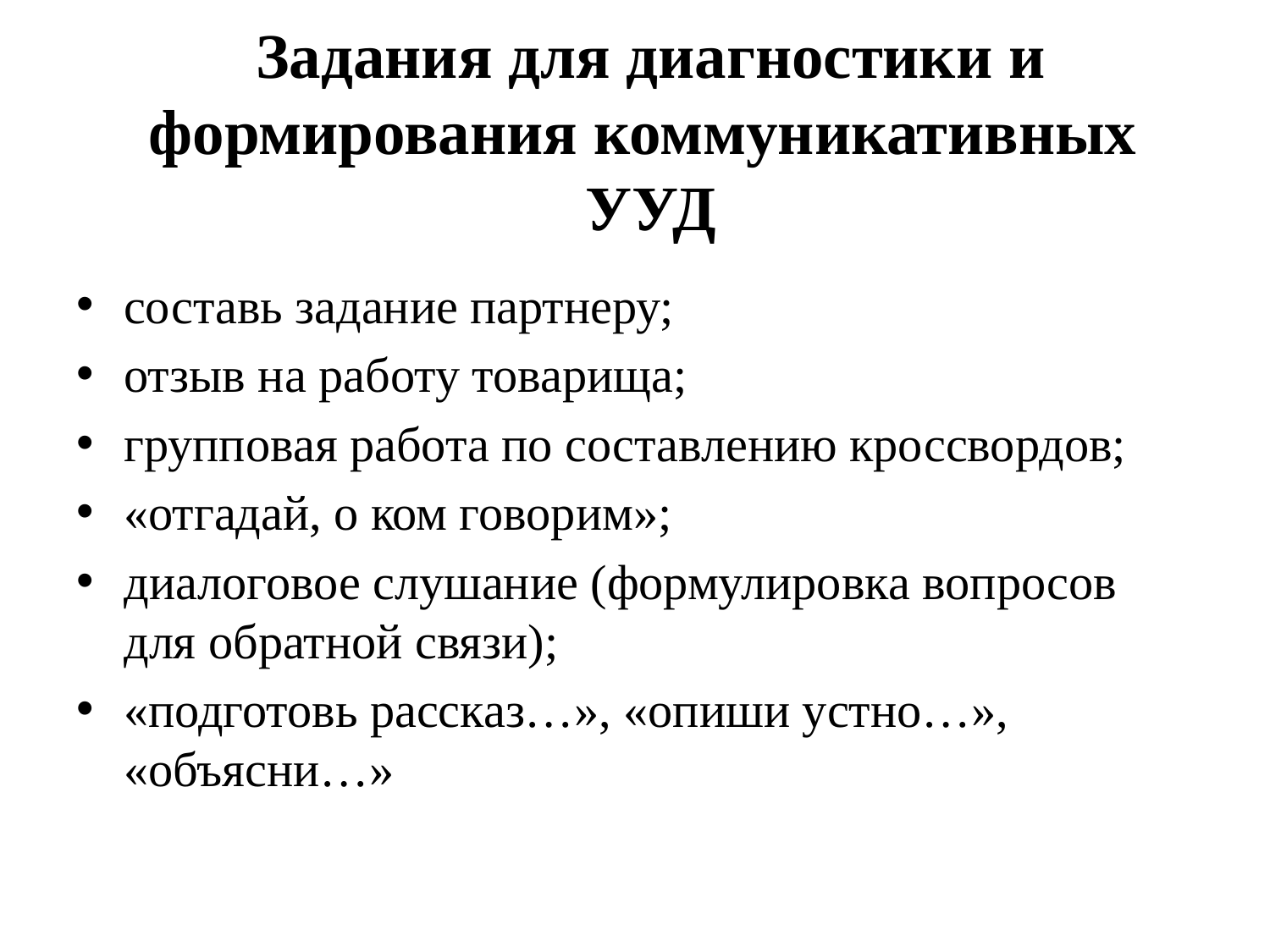

# Задания для диагностики и формирования коммуникативных  УУД
составь задание партнеру;
отзыв на работу товарища;
групповая работа по составлению кроссвордов;
«отгадай, о ком говорим»;
диалоговое слушание (формулировка вопросов для обратной связи);
«подготовь рассказ…», «опиши устно…», «объясни…»